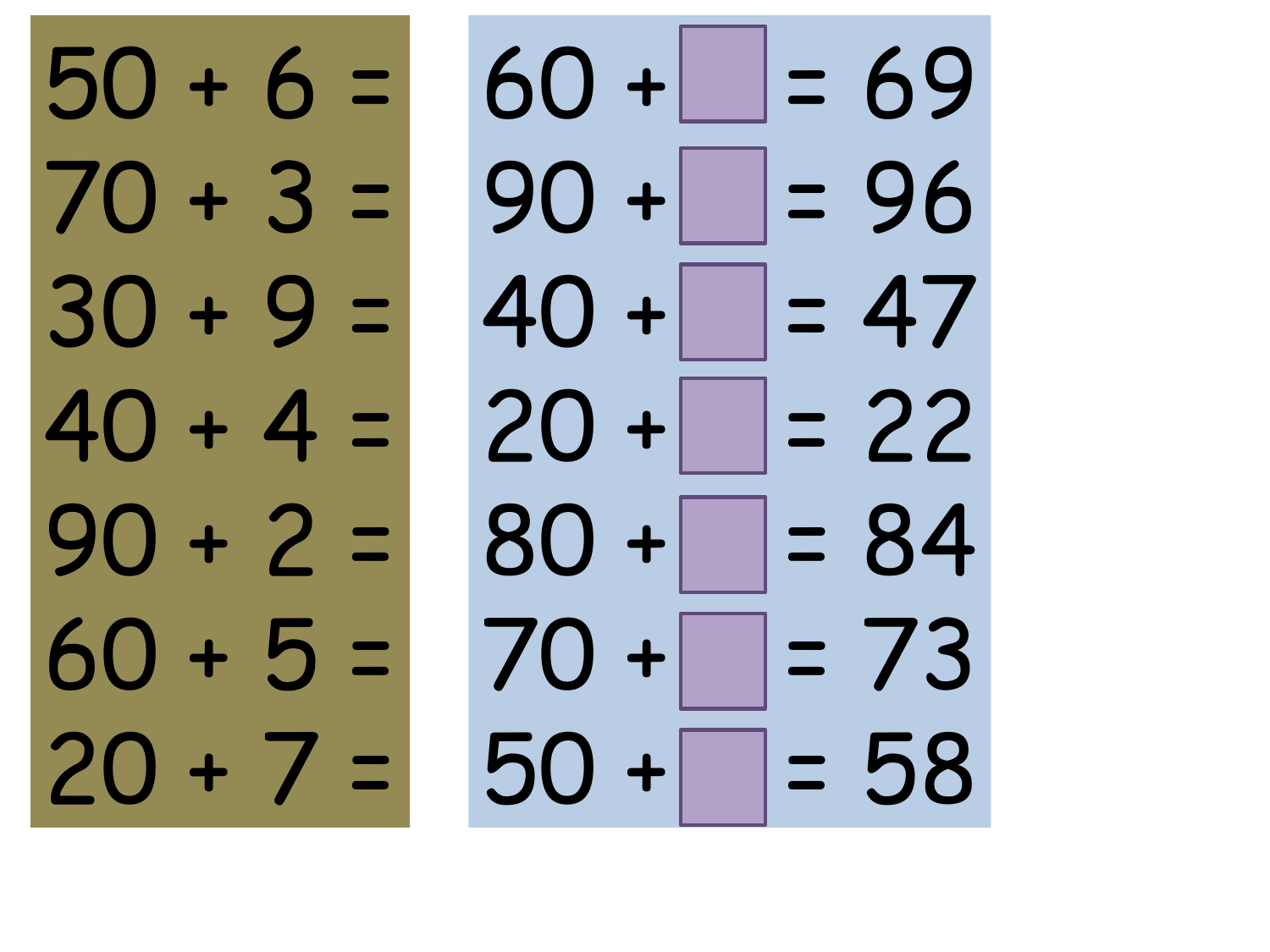

50 + 6 =
70 + 3 =
30 + 9 =
40 + 4 =
90 + 2 =
60 + 5 =
20 + 7 =
60 +    = 69
90 +    = 96
40 +    = 47
20 +    = 22
80 +    = 84
70 +    = 73
50 +    = 58